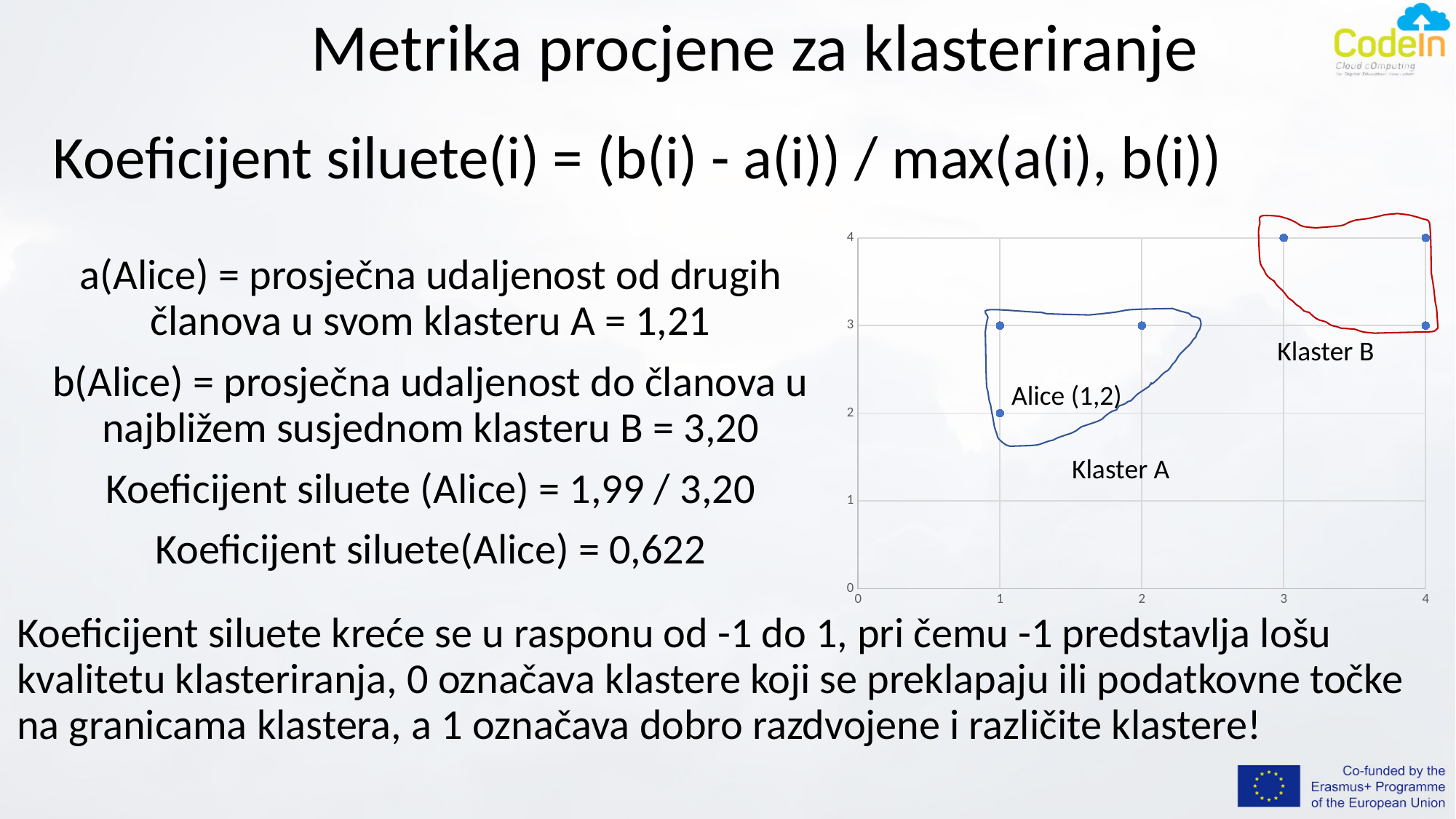

# Metrika procjene za klasteriranje
Koeficijent siluete(i) = (b(i) - a(i)) / max(a(i), b(i))

### Chart

| Category | Y |
|---|---|
a(Alice) = prosječna udaljenost od drugih članova u svom klasteru A = 1,21
b(Alice) = prosječna udaljenost do članova u najbližem susjednom klasteru B = 3,20
Koeficijent siluete (Alice) = 1,99 / 3,20
Koeficijent siluete(Alice) = 0,622

Klaster B
Alice (1,2)
Klaster A
Koeficijent siluete kreće se u rasponu od -1 do 1, pri čemu -1 predstavlja lošu kvalitetu klasteriranja, 0 označava klastere koji se preklapaju ili podatkovne točke na granicama klastera, a 1 označava dobro razdvojene i različite klastere!